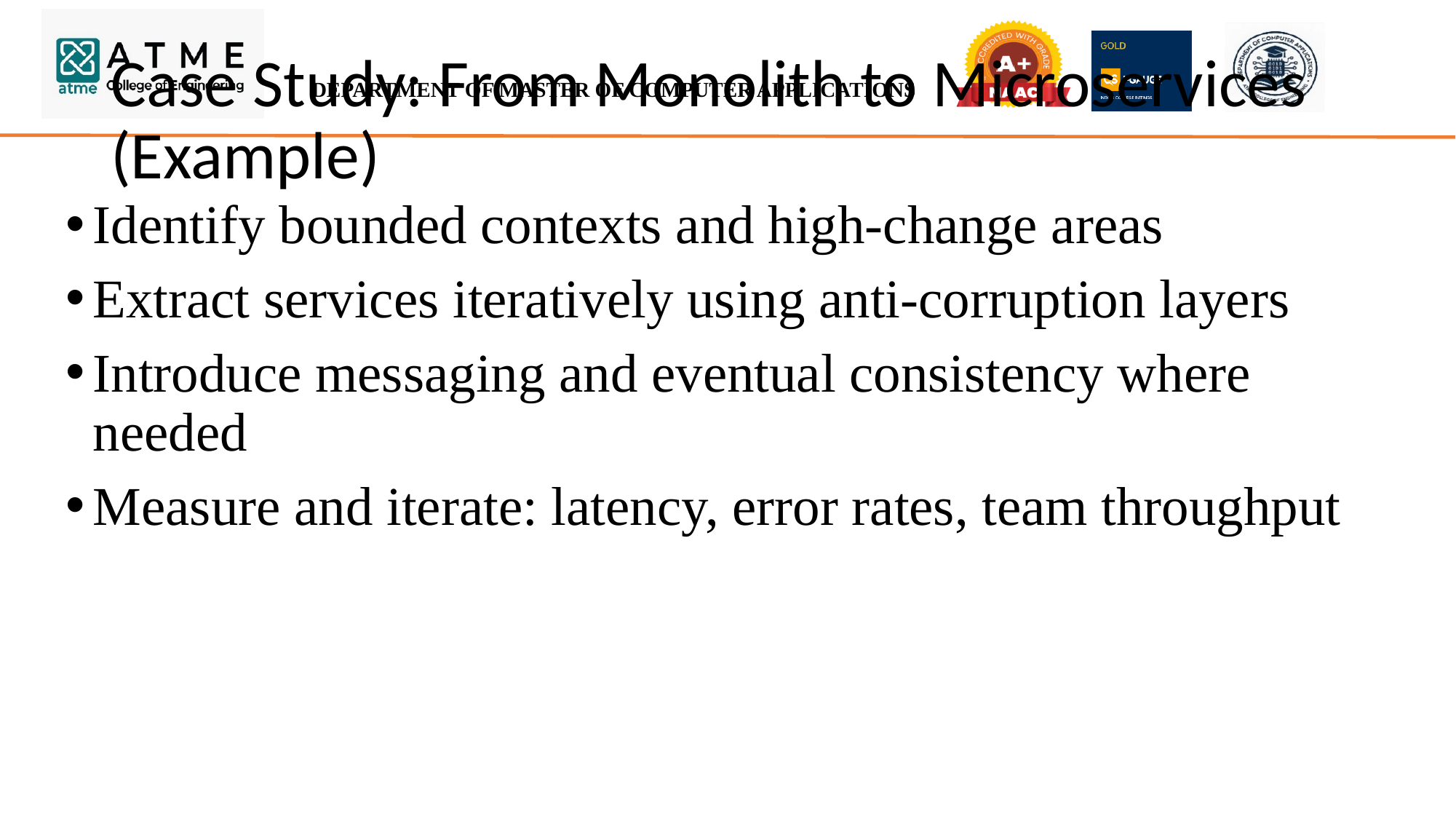

# Case Study: From Monolith to Microservices (Example)
Identify bounded contexts and high-change areas
Extract services iteratively using anti-corruption layers
Introduce messaging and eventual consistency where needed
Measure and iterate: latency, error rates, team throughput